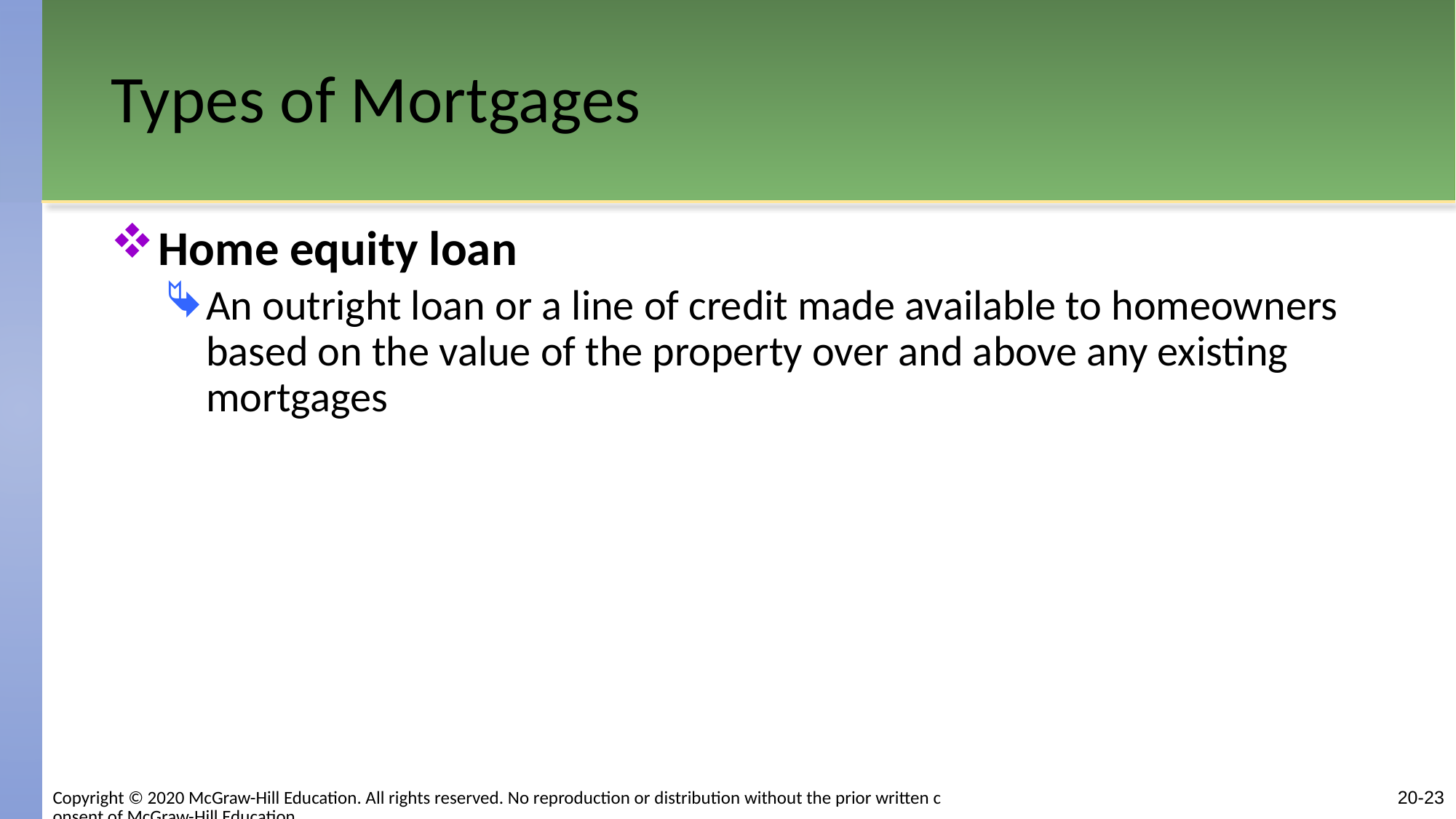

# Types of Mortgages
Home equity loan
An outright loan or a line of credit made available to homeowners based on the value of the property over and above any existing mortgages
Copyright © 2020 McGraw-Hill Education. All rights reserved. No reproduction or distribution without the prior written consent of McGraw-Hill Education.
20-23